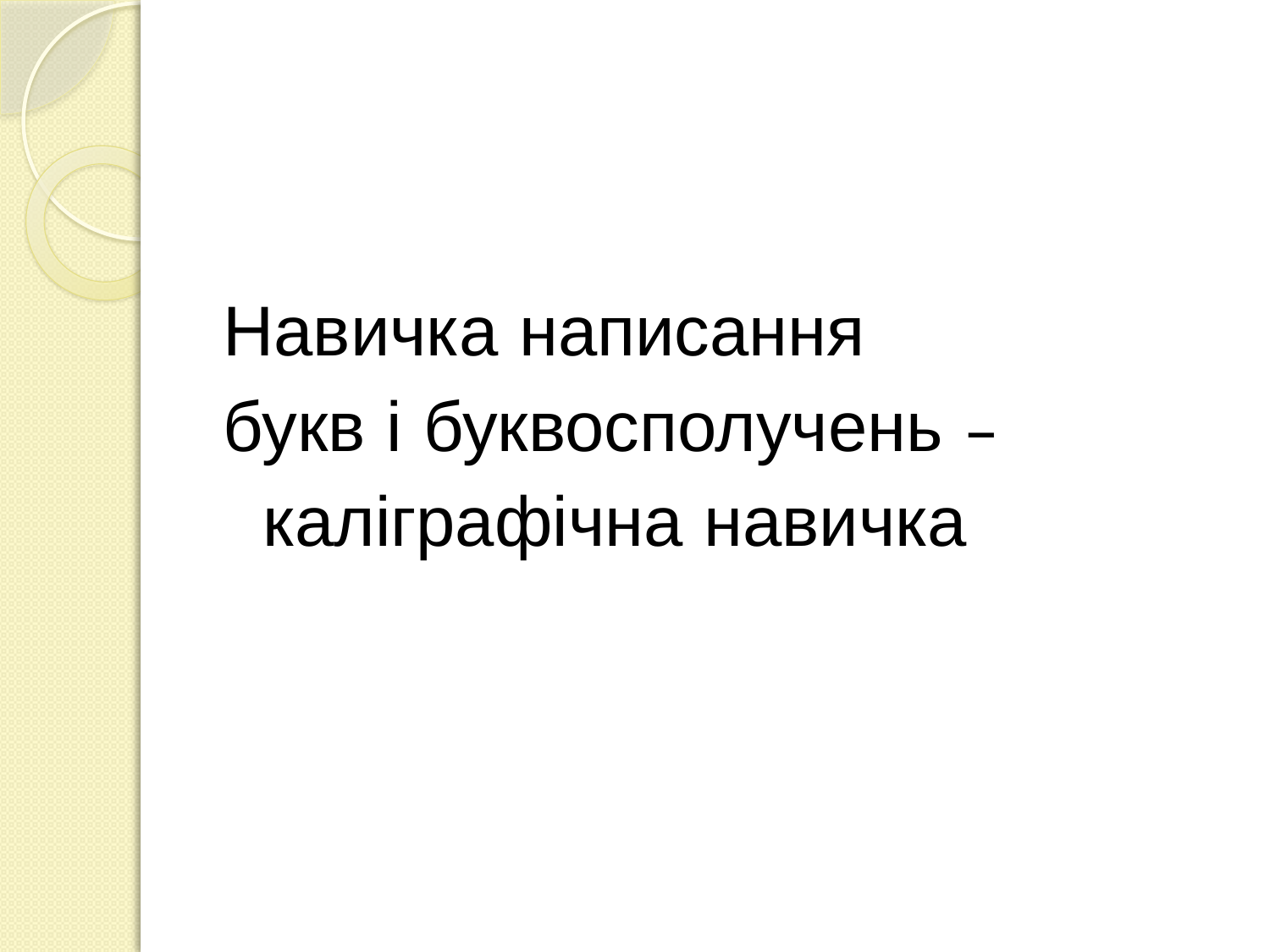

#

Навичка написання
букв і буквосполучень –
	каліграфічна навичка